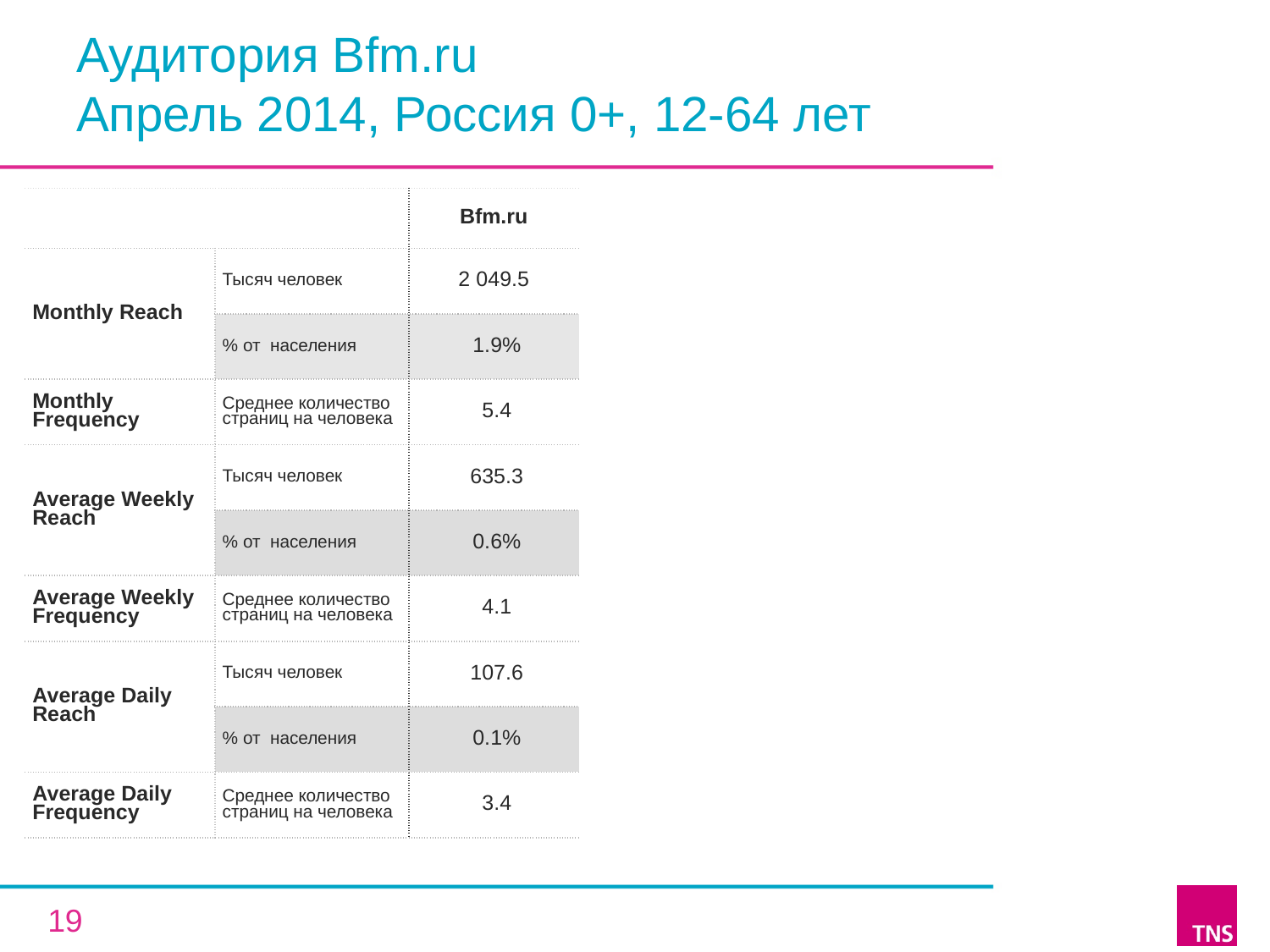

# Аудитория Bfm.ru Апрель 2014, Россия 0+, 12-64 лет
|  |  | Bfm.ru |
| --- | --- | --- |
| Monthly Reach | Тысяч человек | 2 049.5 |
|  | % от населения | 1.9% |
| Monthly Frequency | Среднее количество страниц на человека | 5.4 |
| Average Weekly Reach | Тысяч человек | 635.3 |
|  | % от населения | 0.6% |
| Average Weekly Frequency | Среднее количество страниц на человека | 4.1 |
| Average Daily Reach | Тысяч человек | 107.6 |
|  | % от населения | 0.1% |
| Average Daily Frequency | Среднее количество страниц на человека | 3.4 |

19